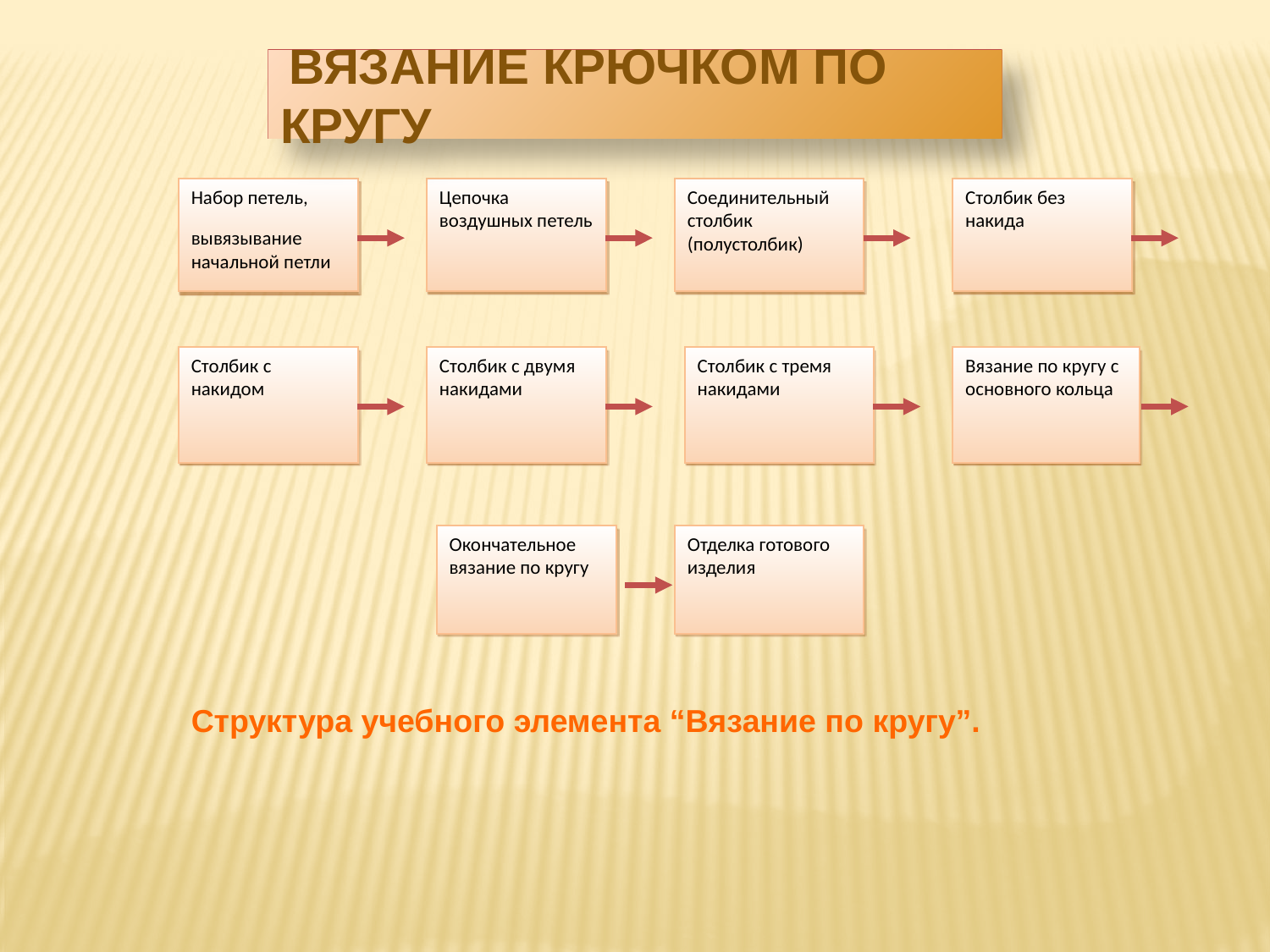

ВЯЗАНИЕ КРЮЧКОМ ПО КРУГУ
Набор петель,
вывязывание начальной петли

Цепочка воздушных петель
Соединительный столбик (полустолбик)
Столбик без накида
Столбик с накидом
Столбик с двумя накидами
Столбик с тремя накидами
Вязание по кругу с основного кольца
Окончательное вязание по кругу
Отделка готового изделия
Структура учебного элемента “Вязание по кругу”.